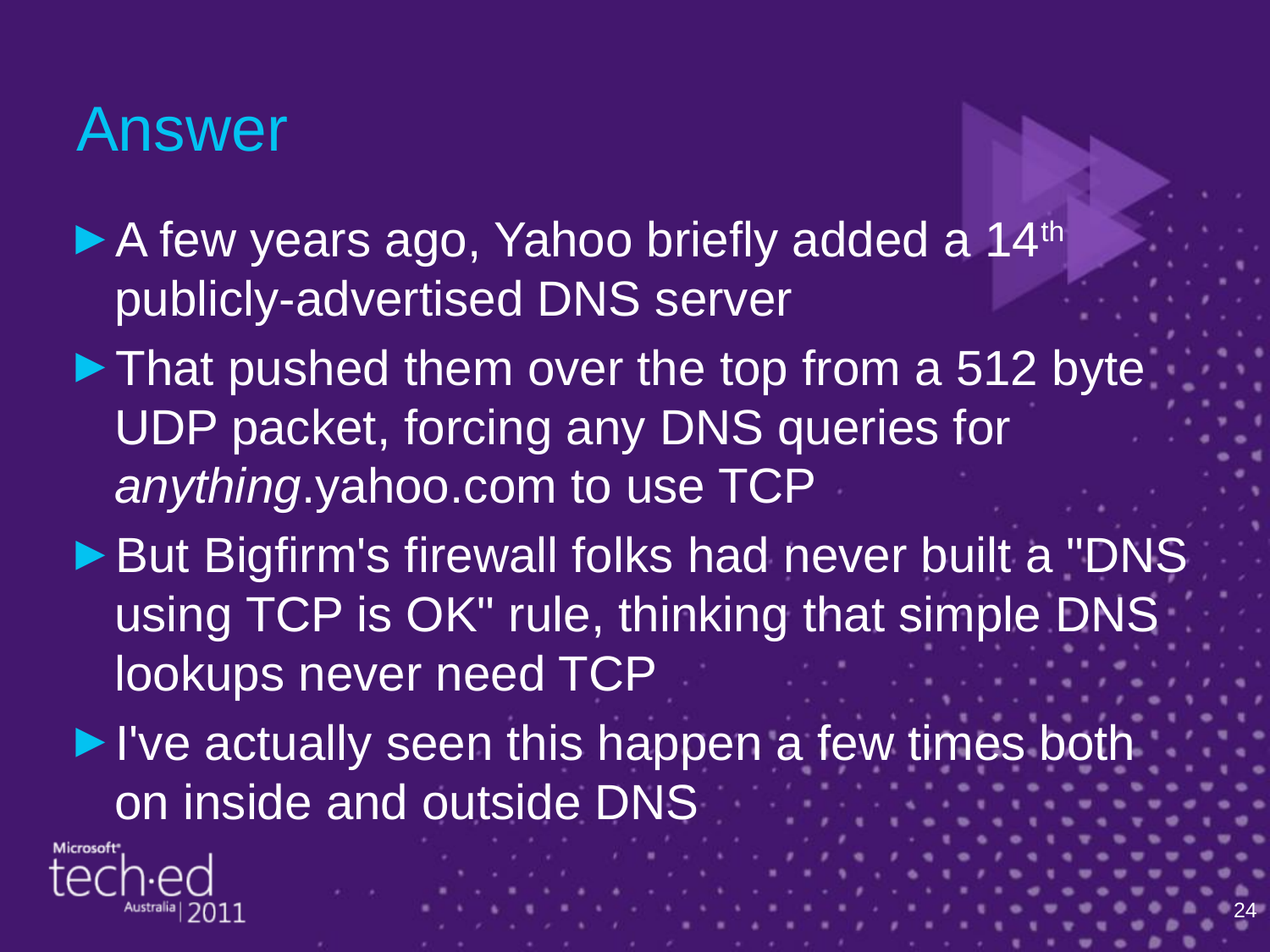

# Answer
A few years ago, Yahoo briefly added a 14th publicly-advertised DNS server
That pushed them over the top from a 512 byte UDP packet, forcing any DNS queries for anything.yahoo.com to use TCP
But Bigfirm's firewall folks had never built a "DNS using TCP is OK" rule, thinking that simple DNS lookups never need TCP
I've actually seen this happen a few times both on inside and outside DNS
24